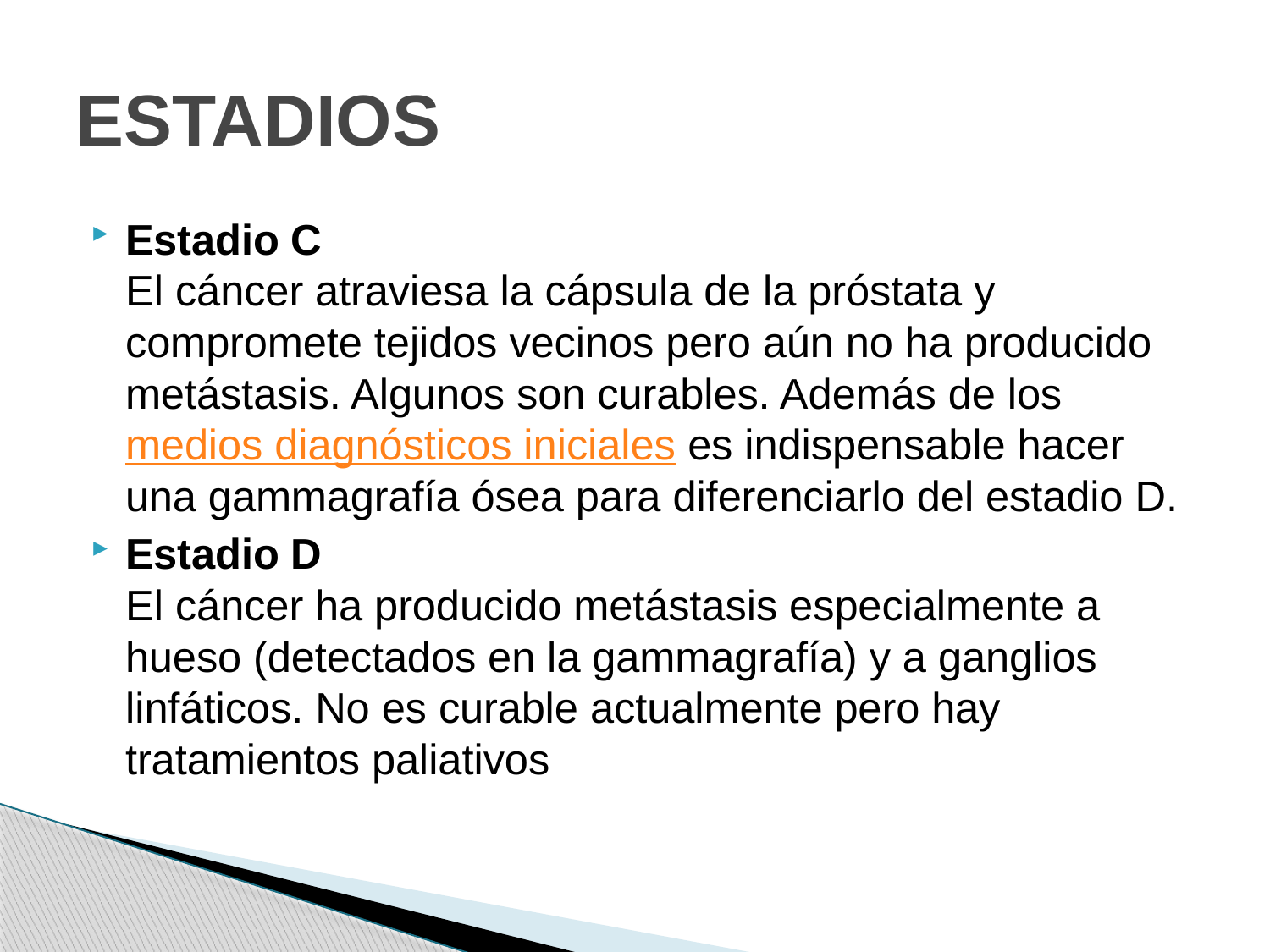

# ESTADIOS
Estadio C
El cáncer atraviesa la cápsula de la próstata y compromete tejidos vecinos pero aún no ha producido metástasis. Algunos son curables. Además de los medios diagnósticos iniciales es indispensable hacer una gammagrafía ósea para diferenciarlo del estadio D.
Estadio D
El cáncer ha producido metástasis especialmente a hueso (detectados en la gammagrafía) y a ganglios linfáticos. No es curable actualmente pero hay tratamientos paliativos